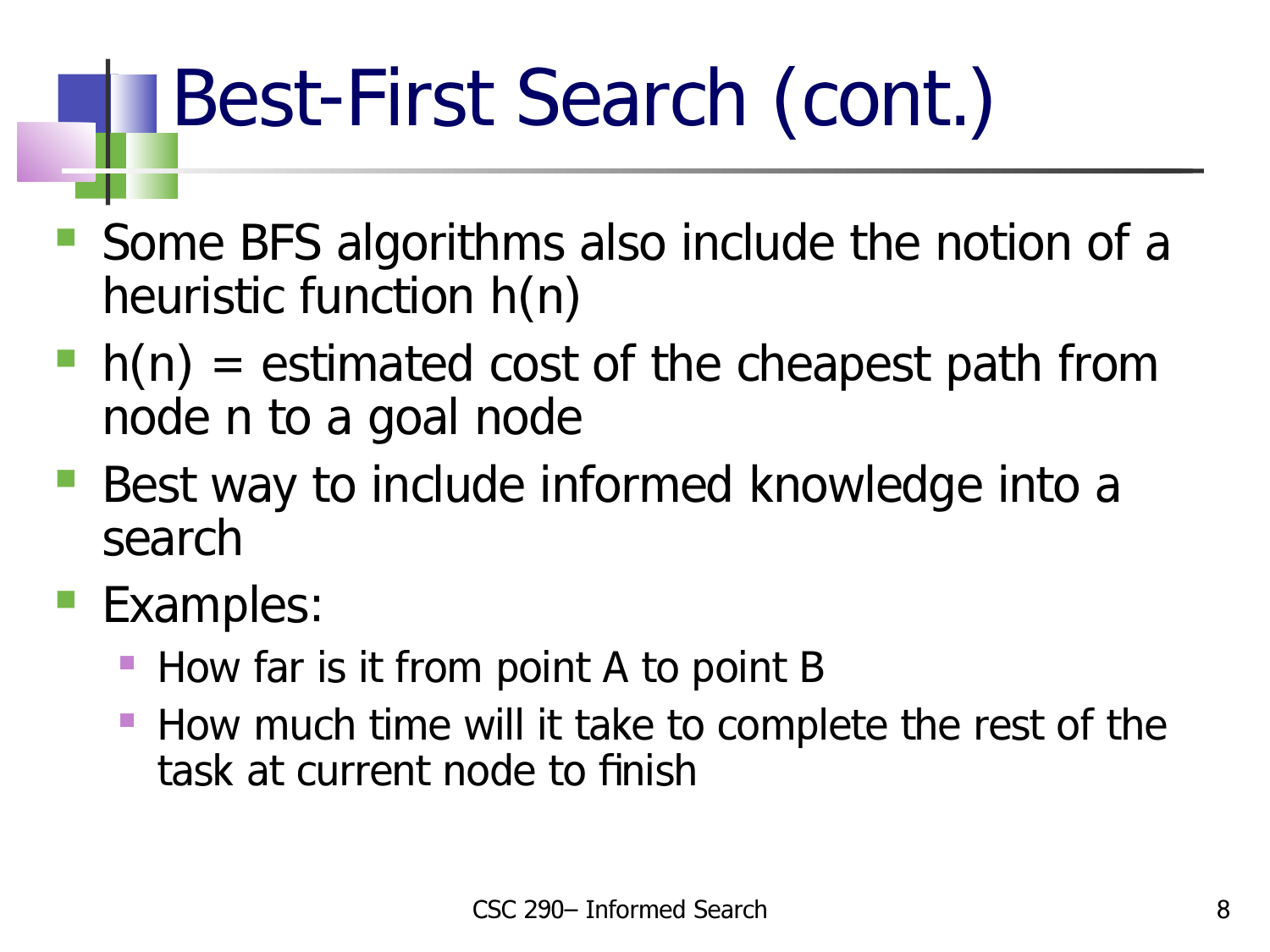

# Best-First Search (cont.)
Some BFS algorithms also include the notion of a heuristic function h(n)
h(n) = estimated cost of the cheapest path from node n to a goal node
Best way to include informed knowledge into a search
Examples:
How far is it from point A to point B
How much time will it take to complete the rest of the task at current node to finish